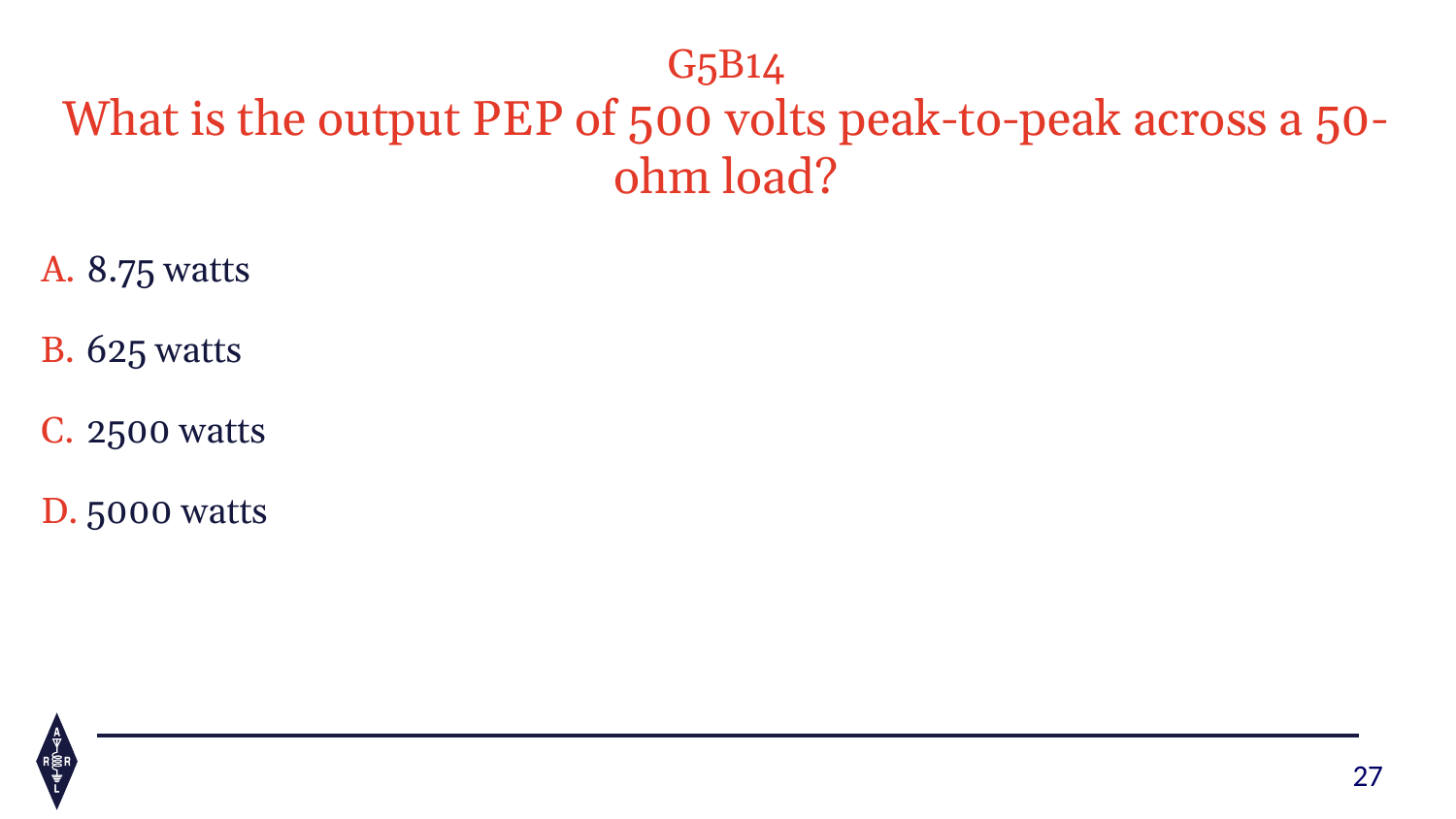

G5B14
What is the output PEP of 500 volts peak-to-peak across a 50-ohm load?
8.75 watts
625 watts
2500 watts
5000 watts
27